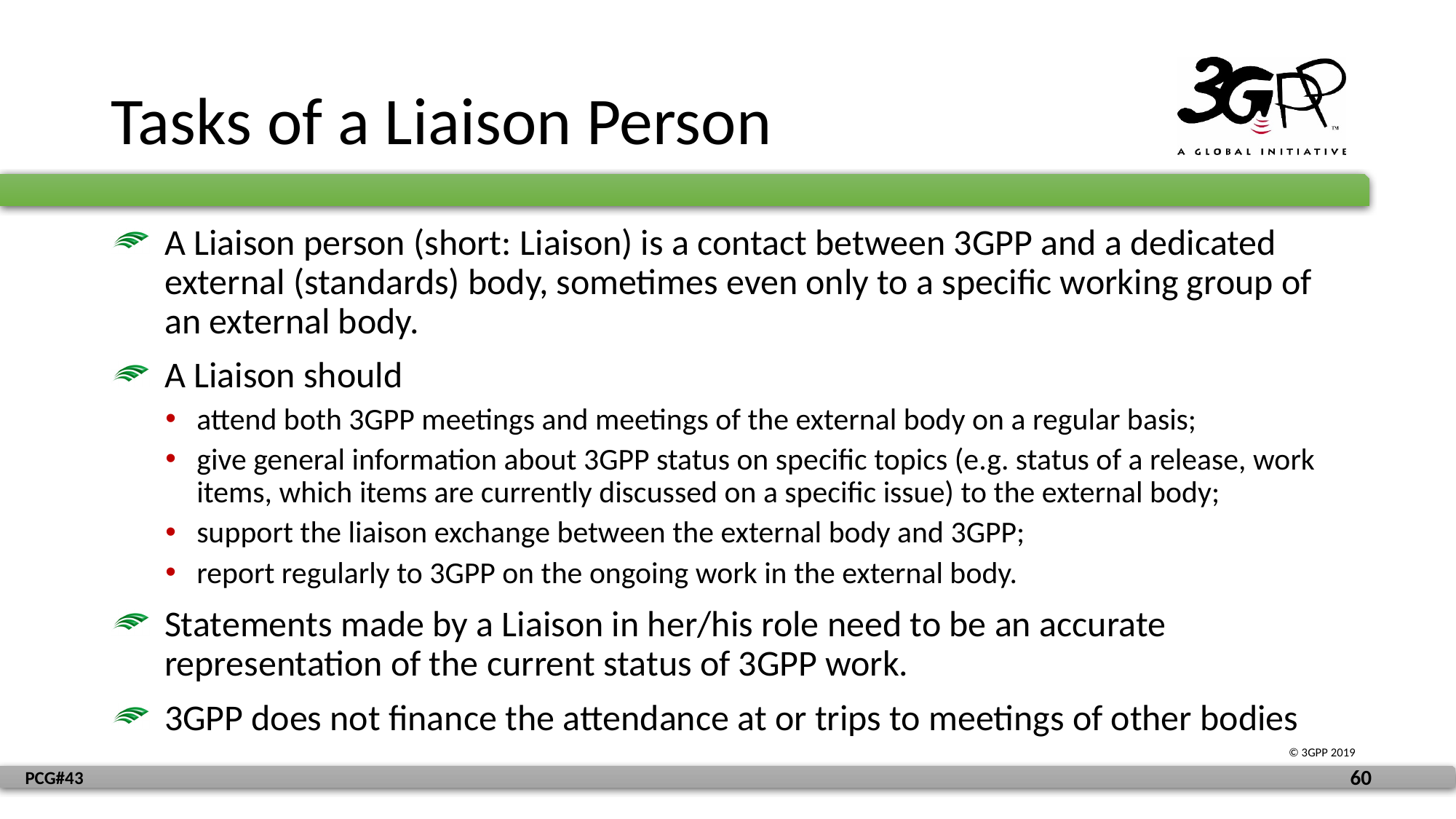

# Tasks of a Liaison Person
A Liaison person (short: Liaison) is a contact between 3GPP and a dedicated external (standards) body, sometimes even only to a specific working group of an external body.
A Liaison should
attend both 3GPP meetings and meetings of the external body on a regular basis;
give general information about 3GPP status on specific topics (e.g. status of a release, work items, which items are currently discussed on a specific issue) to the external body;
support the liaison exchange between the external body and 3GPP;
report regularly to 3GPP on the ongoing work in the external body.
Statements made by a Liaison in her/his role need to be an accurate representation of the current status of 3GPP work.
3GPP does not finance the attendance at or trips to meetings of other bodies